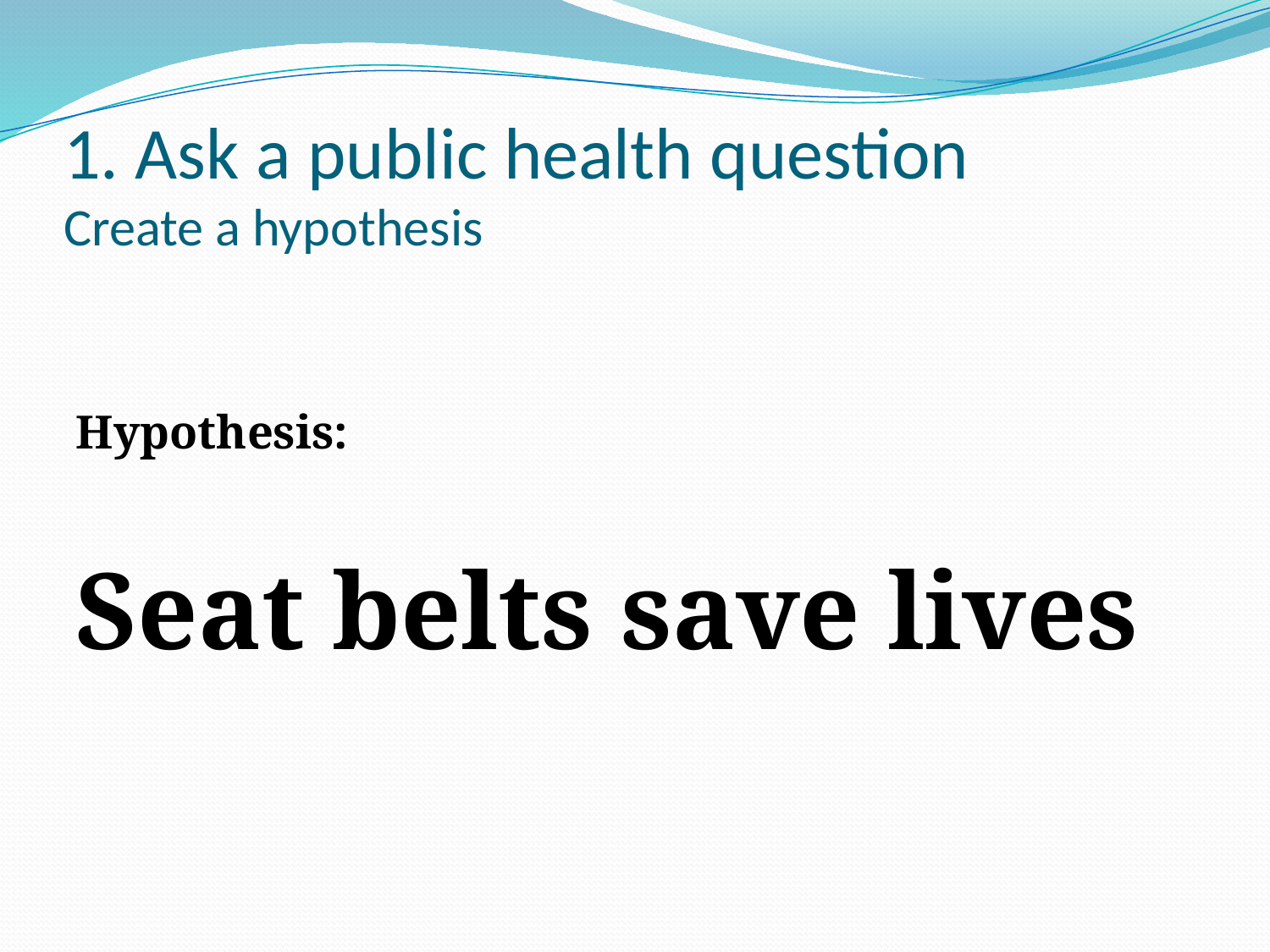

# 1. Ask a public health question            Create a hypothesis

Hypothesis:

Seat belts save lives